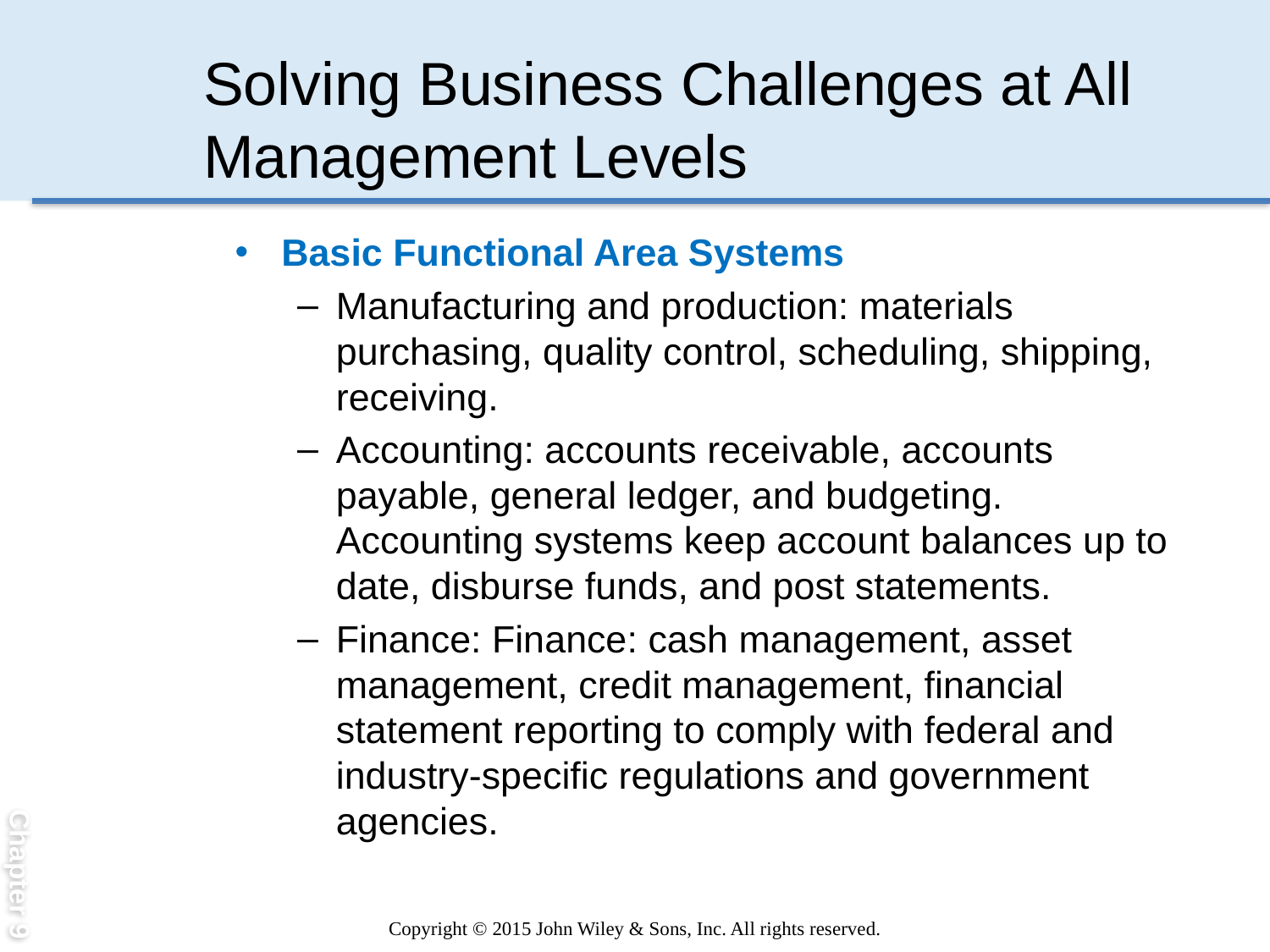

Chapter 9
# Solving Business Challenges at All Management Levels
Basic Functional Area Systems
Manufacturing and production: materials purchasing, quality control, scheduling, shipping, receiving.
Accounting: accounts receivable, accounts payable, general ledger, and budgeting. Accounting systems keep account balances up to date, disburse funds, and post statements.
Finance: Finance: cash management, asset management, credit management, financial statement reporting to comply with federal and industry-specific regulations and government agencies.